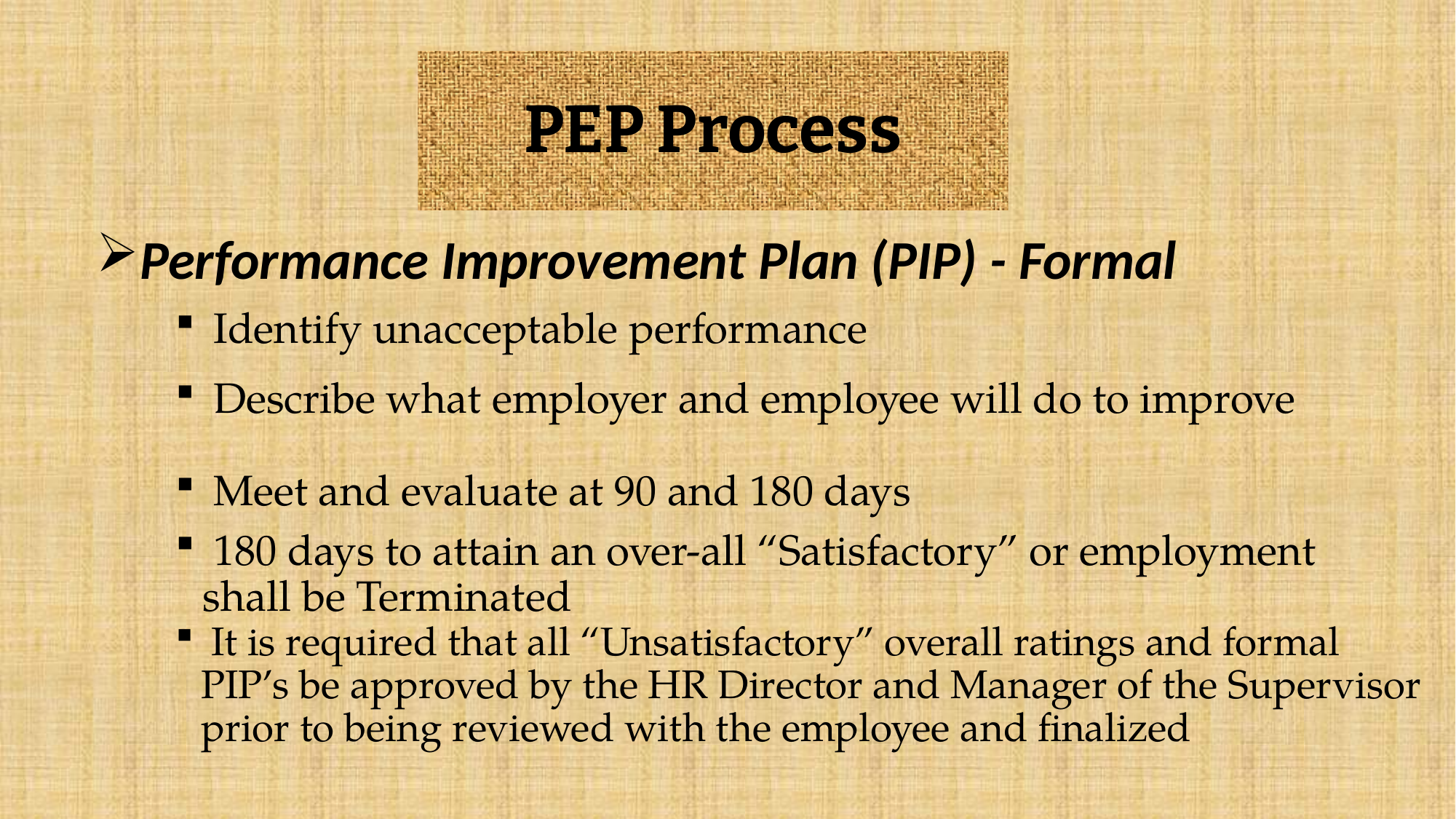

# PEP Process
Performance Improvement Plan (PIP) - Formal
 Identify unacceptable performance
 Describe what employer and employee will do to improve
 Meet and evaluate at 90 and 180 days
 180 days to attain an over-all “Satisfactory” or employment shall be Terminated
 It is required that all “Unsatisfactory” overall ratings and formal PIP’s be approved by the HR Director and Manager of the Supervisor prior to being reviewed with the employee and finalized